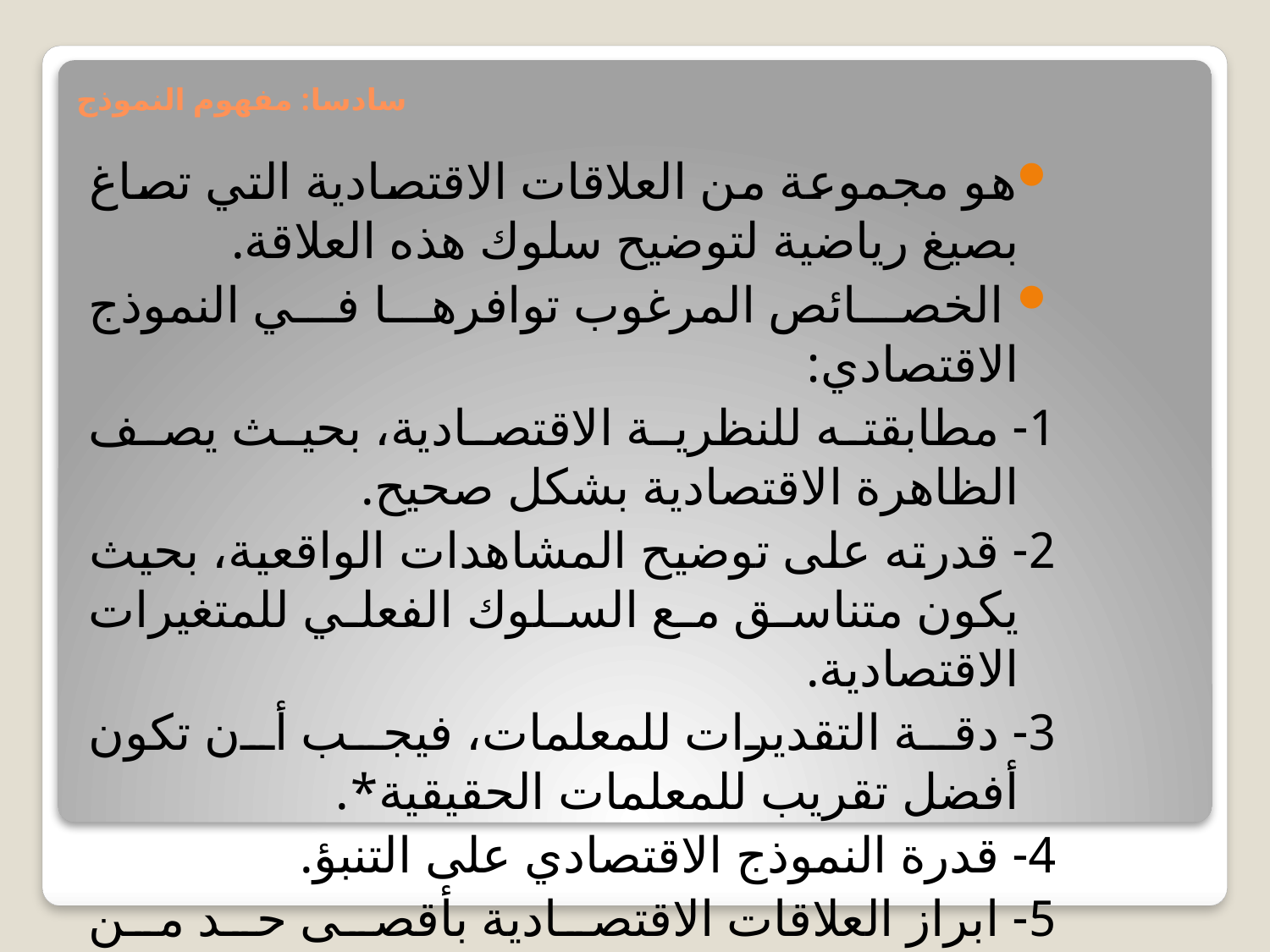

# سادسا: مفهوم النموذج
هو مجموعة من العلاقات الاقتصادية التي تصاغ بصيغ رياضية لتوضيح سلوك هذه العلاقة.
 الخصائص المرغوب توافرها في النموذج الاقتصادي:
1- مطابقته للنظرية الاقتصادية، بحيث يصف الظاهرة الاقتصادية بشكل صحيح.
2- قدرته على توضيح المشاهدات الواقعية، بحيث يكون متناسق مع السلوك الفعلي للمتغيرات الاقتصادية.
3- دقة التقديرات للمعلمات، فيجب أن تكون أفضل تقريب للمعلمات الحقيقية*.
4- قدرة النموذج الاقتصادي على التنبؤ.
5- ابراز العلاقات الاقتصادية بأقصى حد من البساطة.